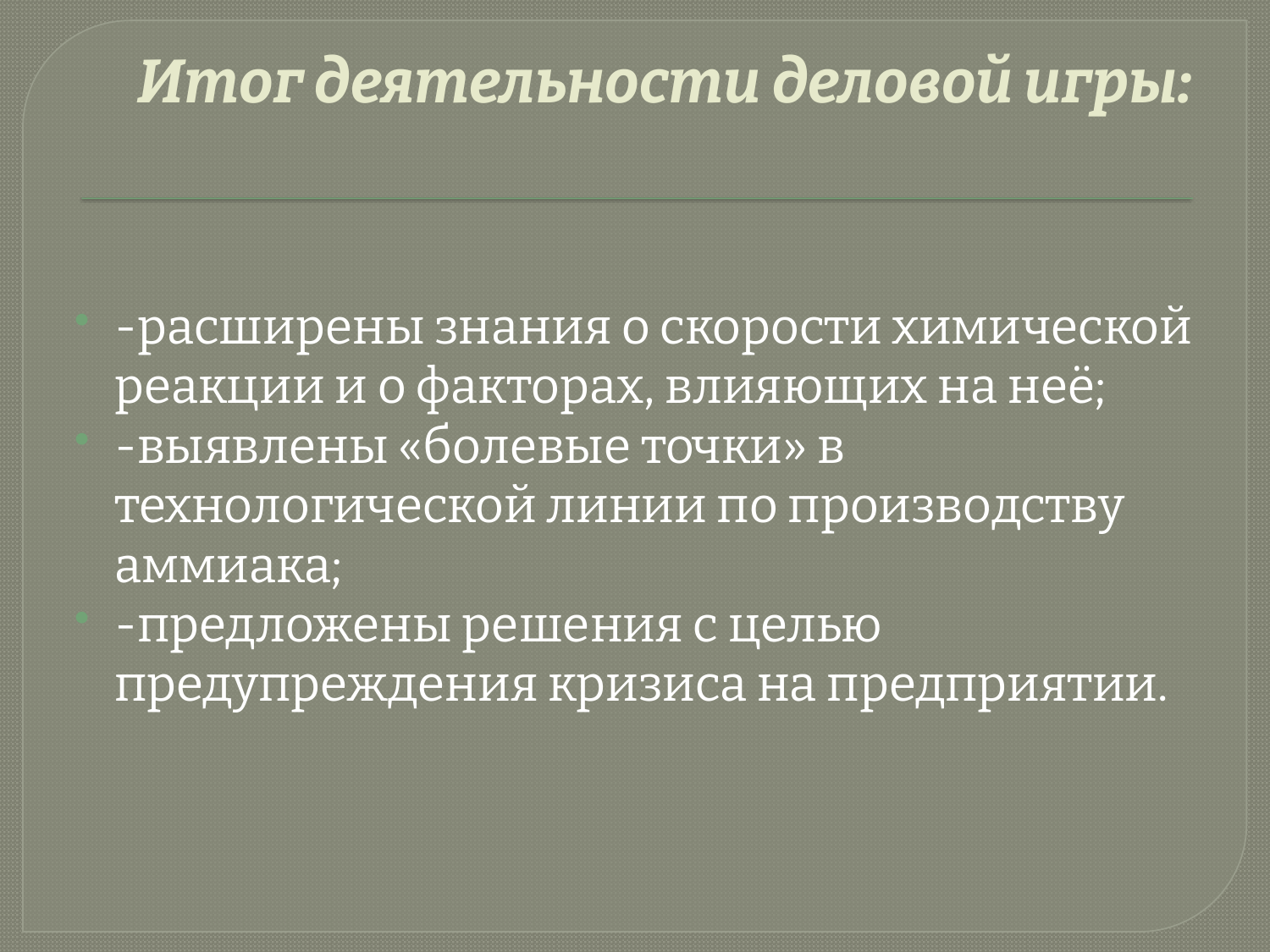

# Итог деятельности деловой игры:

-расширены знания о скорости химической реакции и о факторах, влияющих на неё;
-выявлены «болевые точки» в технологической линии по производству аммиака;
-предложены решения с целью предупреждения кризиса на предприятии.